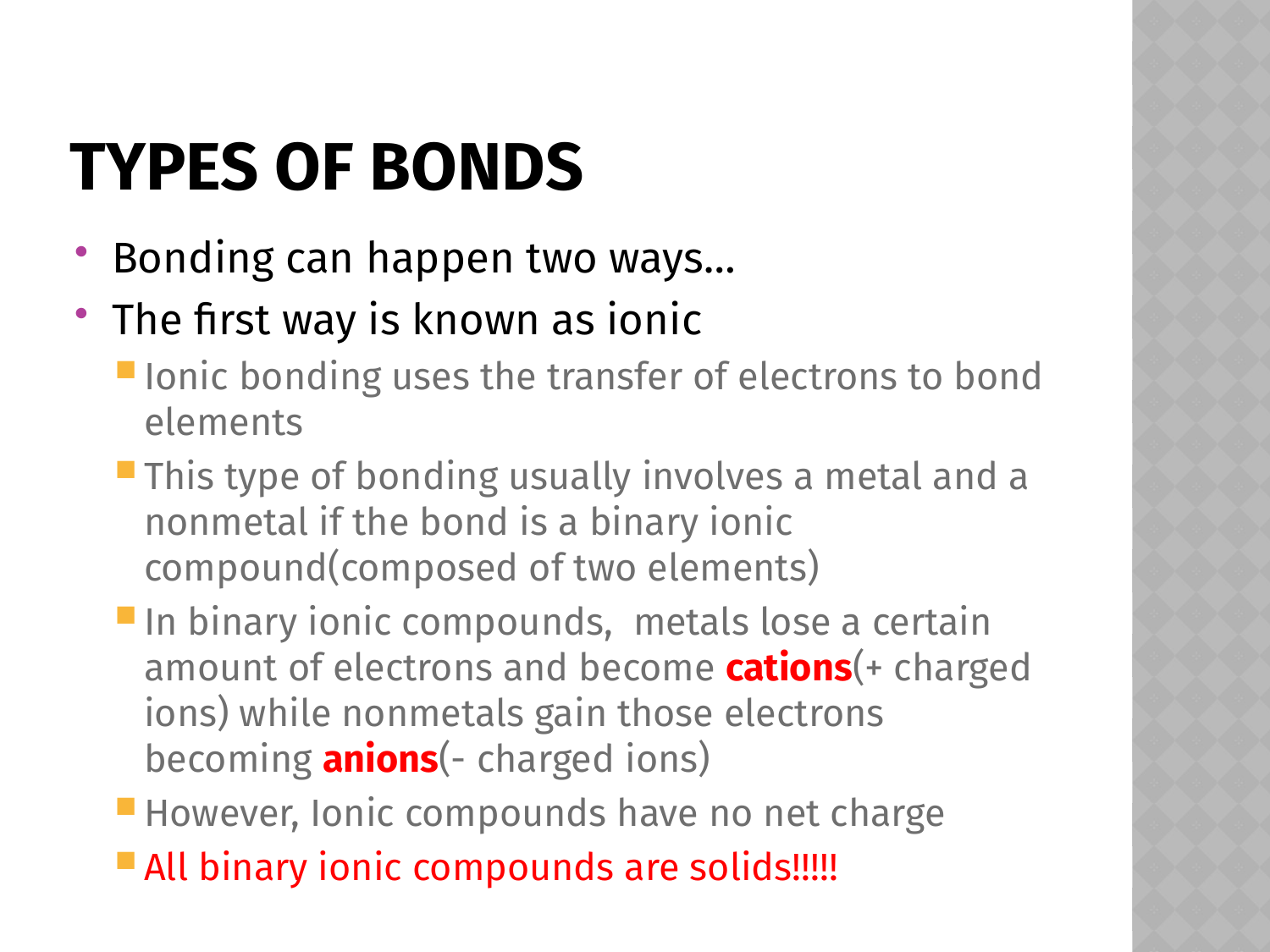

# Types of bonds
Bonding can happen two ways…
The first way is known as ionic
Ionic bonding uses the transfer of electrons to bond elements
This type of bonding usually involves a metal and a nonmetal if the bond is a binary ionic compound(composed of two elements)
In binary ionic compounds,  metals lose a certain amount of electrons and become cations(+ charged ions) while nonmetals gain those electrons becoming anions(- charged ions)
However, Ionic compounds have no net charge
All binary ionic compounds are solids!!!!!